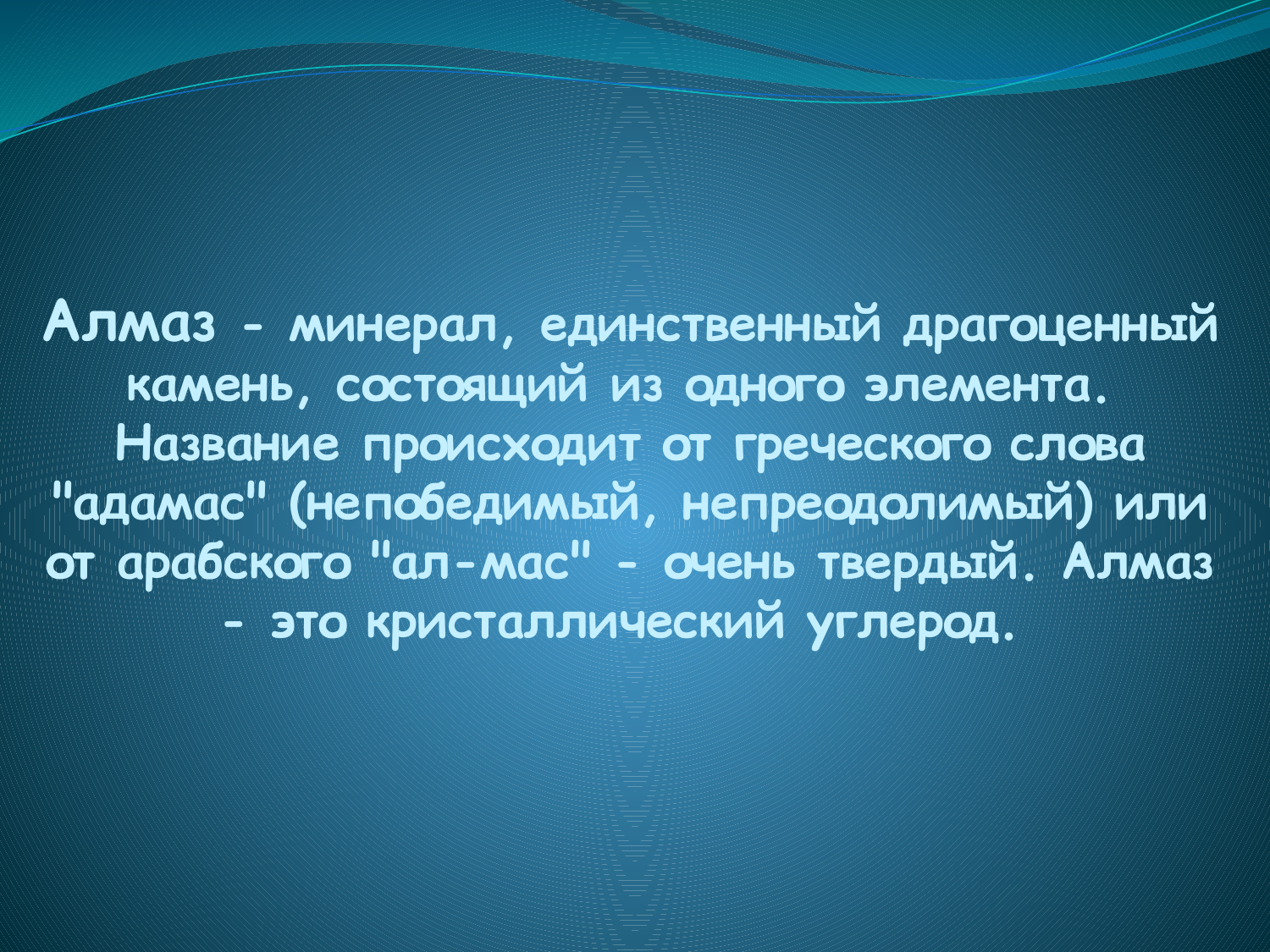

Алмаз - минерал, единственный драгоценный камень, состоящий из одного элемента.
Название происходит от греческого слова "адамас" (непобедимый, непреодолимый) или от арабского "ал-мас" - очень твердый. Алмаз - это кристаллический углерод.